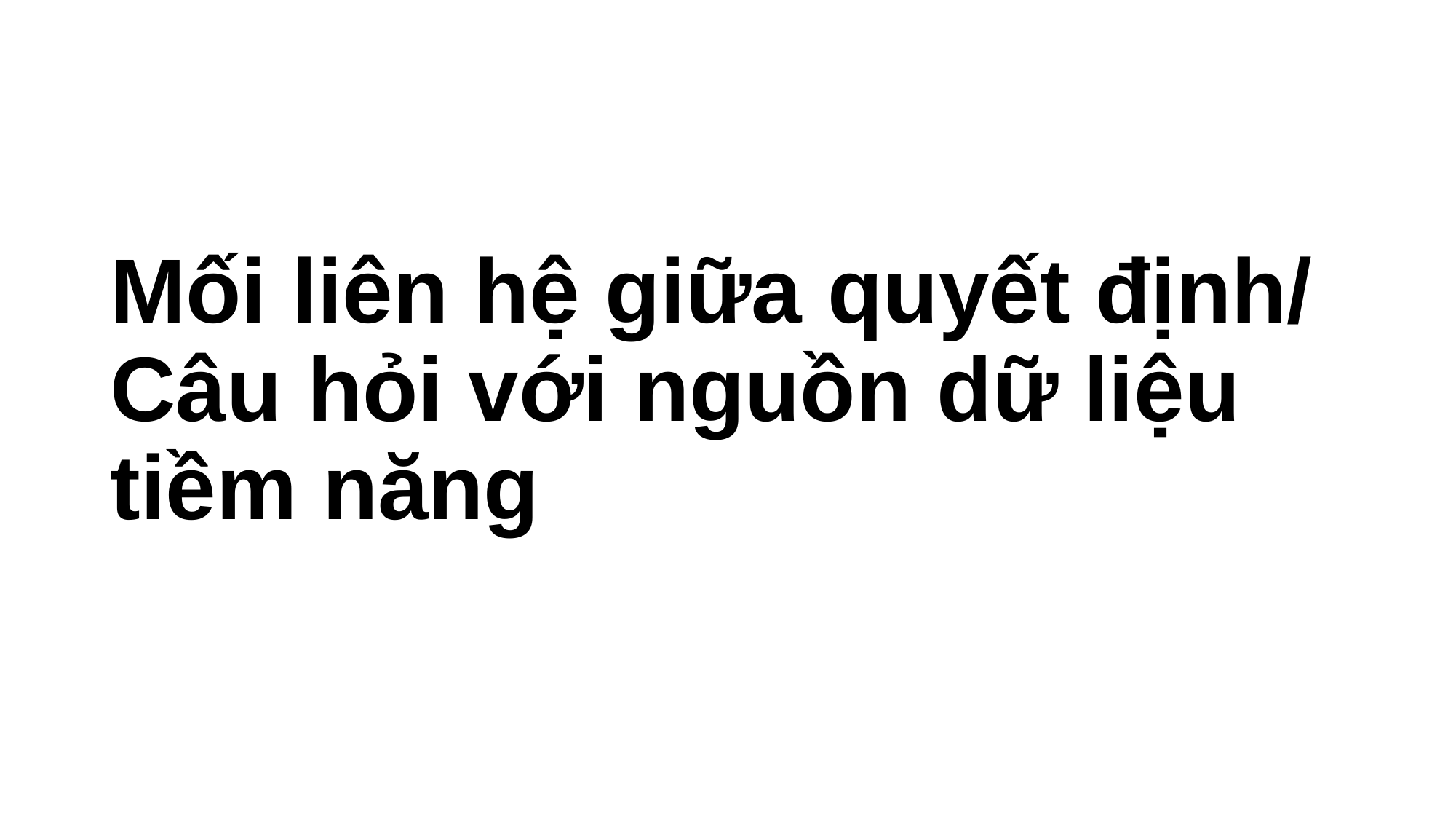

# Mối liên hệ giữa quyết định/ Câu hỏi với nguồn dữ liệu tiềm năng